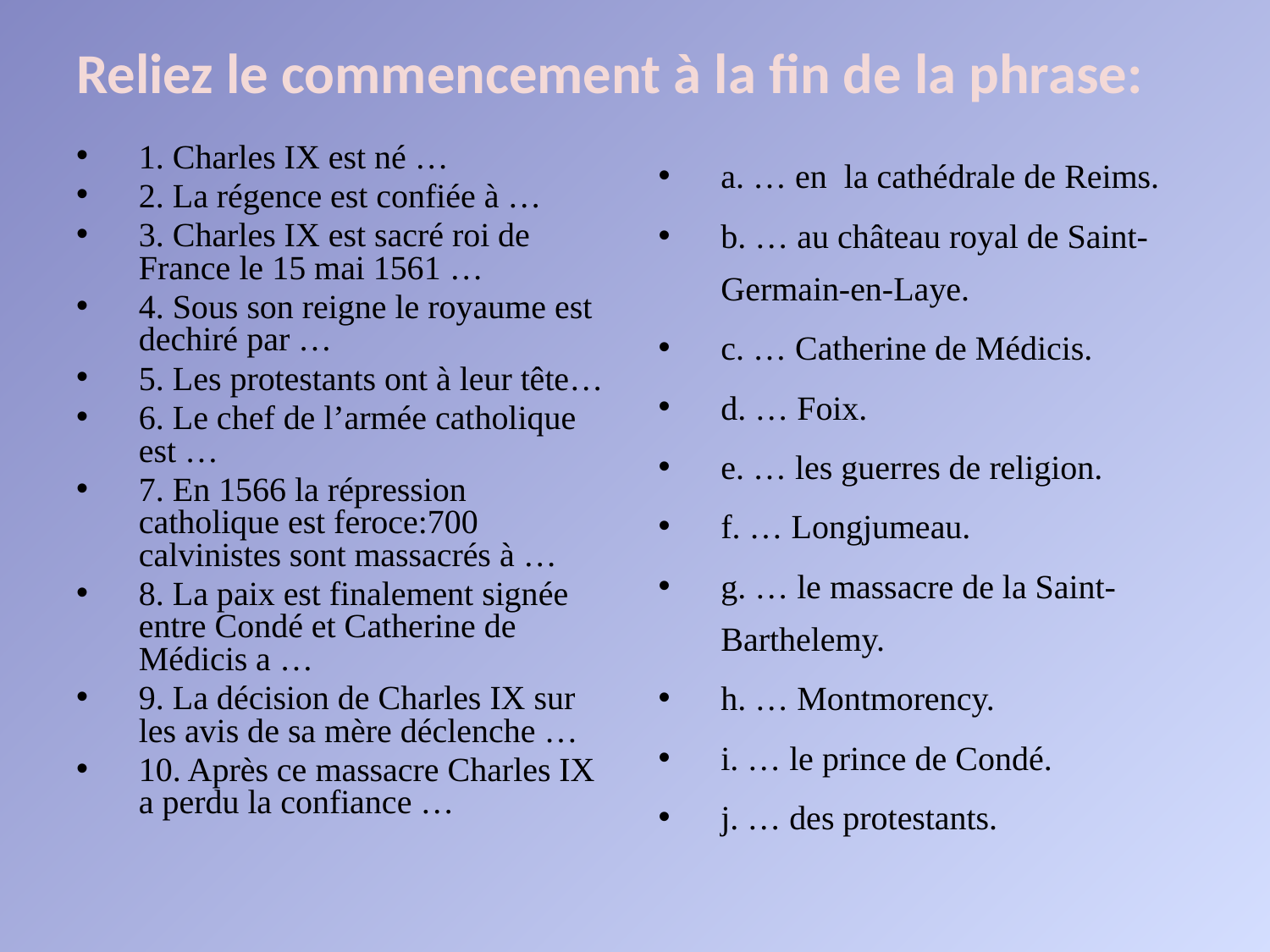

# Reliez le commencement à la fin de la phrase:
1. Charles IX est né …
2. La régence est confiée à …
3. Charles IX est sacré roi de France le 15 mai 1561 …
4. Sous son reigne le royaume est dechiré par …
5. Les protestants ont à leur tête…
6. Le chef de l’armée catholique est …
7. En 1566 la répression catholique est feroce:700 calvinistes sont massacrés à …
8. La paix est finalement signée entre Condé et Catherine de Médicis a …
9. La décision de Charles IX sur les avis de sa mère déclenche …
10. Après ce massacre Charles IX a perdu la confiance …
a. … en  la cathédrale de Reims.
b. … au château royal de Saint-Germain-en-Laye.
c. … Catherine de Médicis.
d. … Foix.
e. … les guerres de religion.
f. … Longjumeau.
g. … le massacre de la Saint-Barthelemy.
h. … Montmorency.
i. … le prince de Condé.
j. … des protestants.